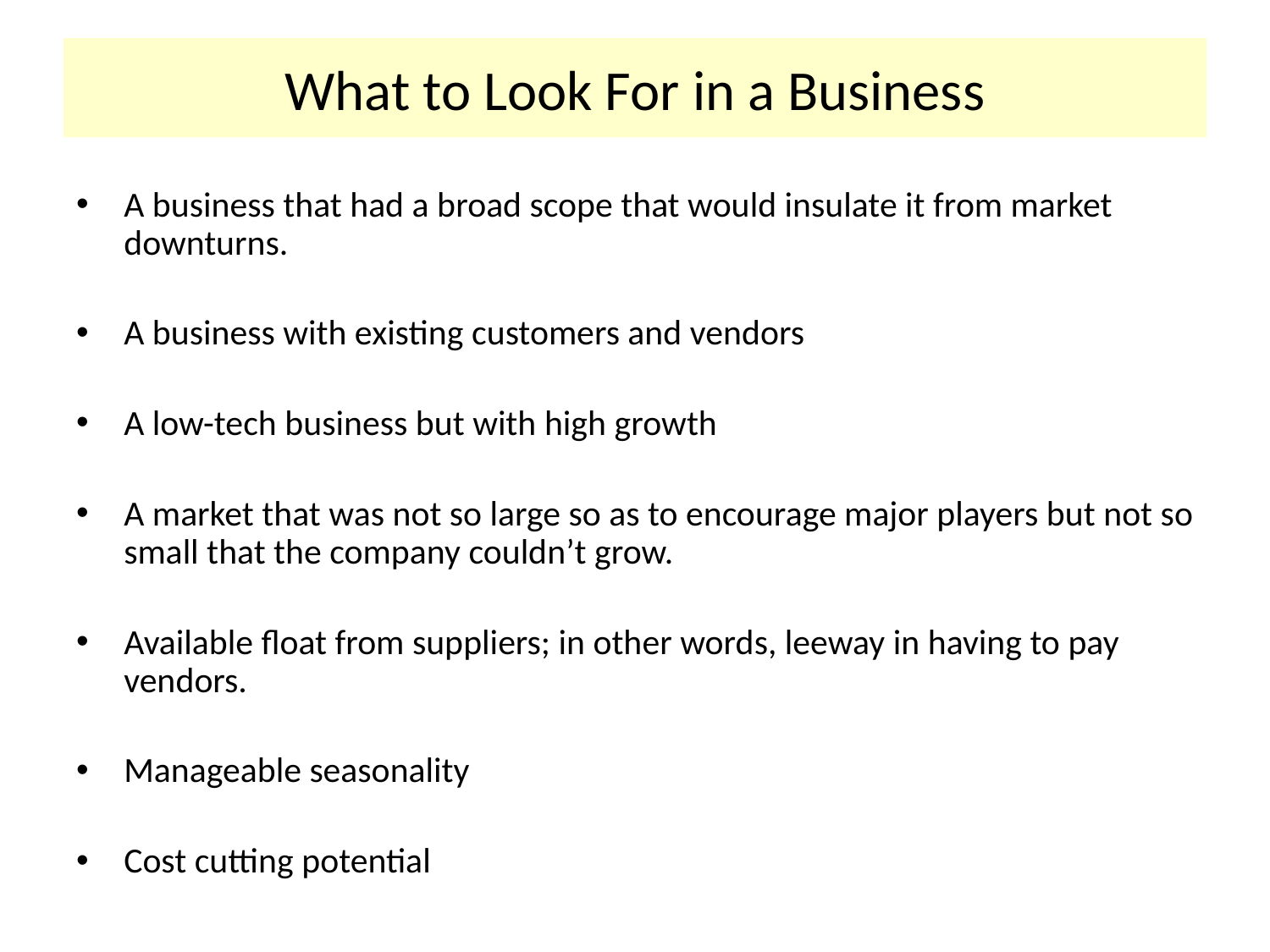

# What to Look For in a Business
A business that had a broad scope that would insulate it from market downturns.

A business with existing customers and vendors

A low-tech business but with high growth

A market that was not so large so as to encourage major players but not so small that the company couldn’t grow.

Available float from suppliers; in other words, leeway in having to pay vendors.

Manageable seasonality

Cost cutting potential